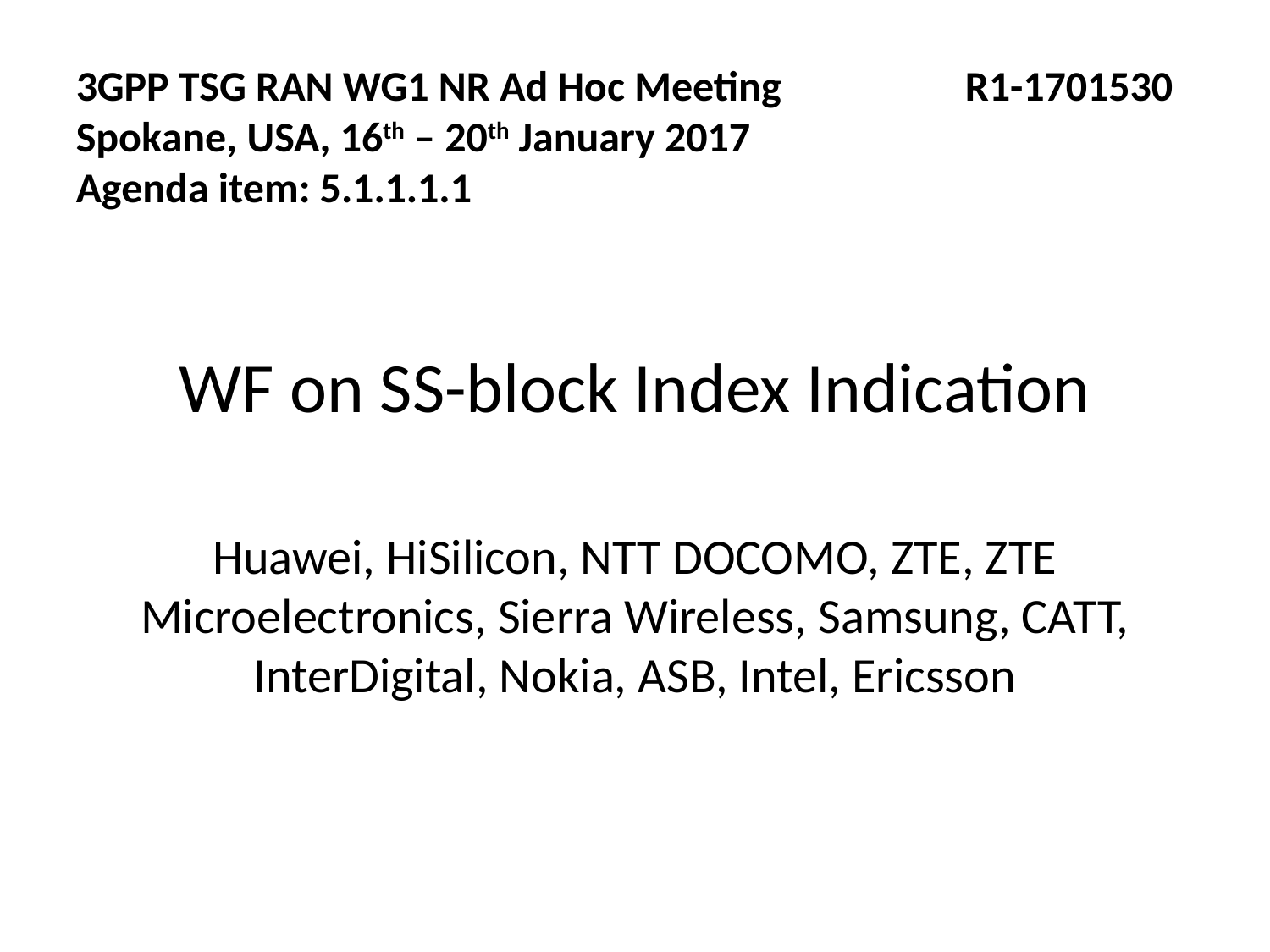

3GPP TSG RAN WG1 NR Ad Hoc Meeting		R1-1701530
Spokane, USA, 16th – 20th January 2017
Agenda item: 5.1.1.1.1
WF on SS-block Index Indication
Huawei, HiSilicon, NTT DOCOMO, ZTE, ZTE Microelectronics, Sierra Wireless, Samsung, CATT, InterDigital, Nokia, ASB, Intel, Ericsson